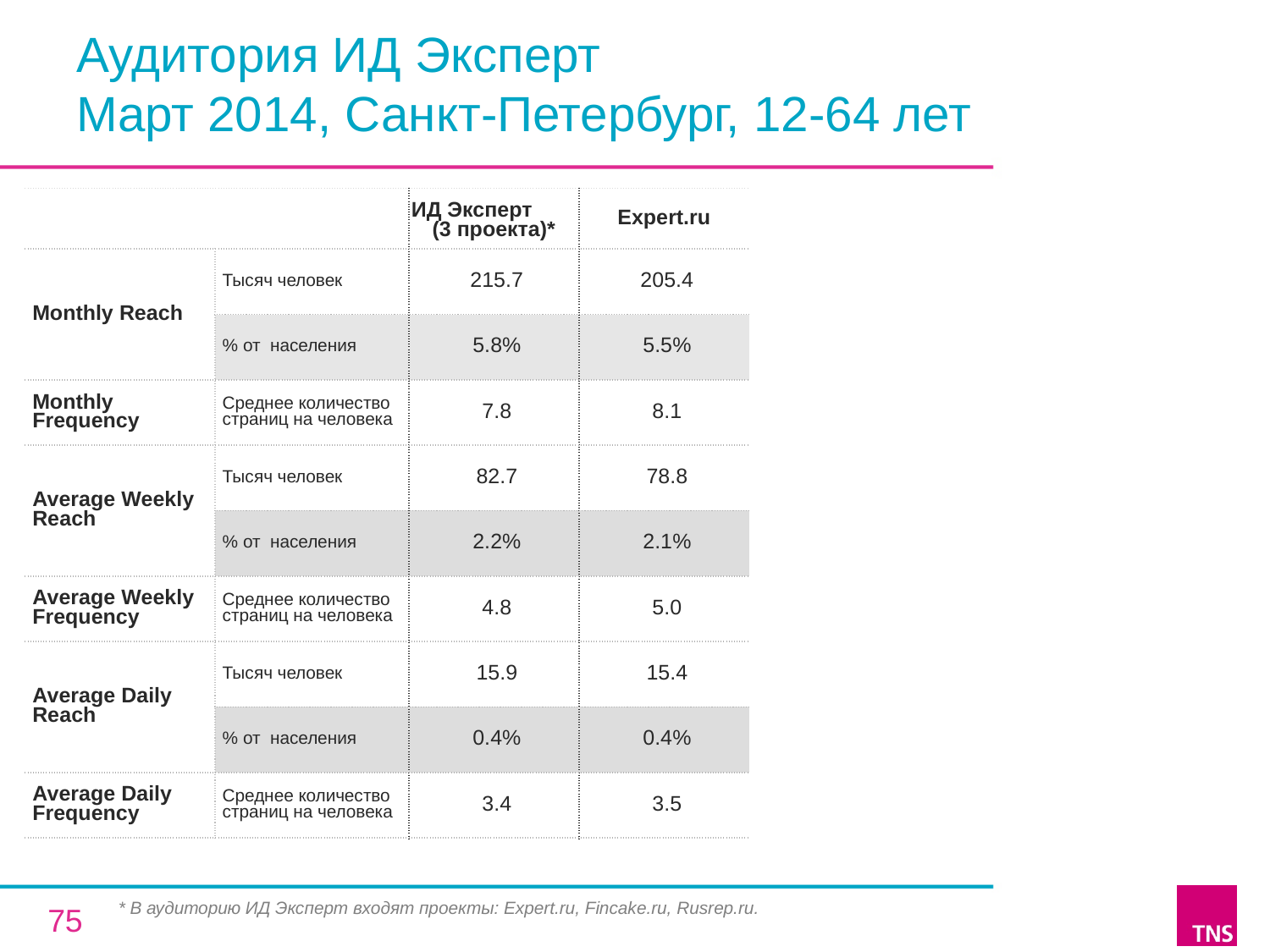

# Аудитория ИД Эксперт Март 2014, Санкт-Петербург, 12-64 лет
|  |  | ИД Эксперт (3 проекта)\* | Expert.ru |
| --- | --- | --- | --- |
| Monthly Reach | Тысяч человек | 215.7 | 205.4 |
|  | % от населения | 5.8% | 5.5% |
| Monthly Frequency | Среднее количество страниц на человека | 7.8 | 8.1 |
| Average Weekly Reach | Тысяч человек | 82.7 | 78.8 |
|  | % от населения | 2.2% | 2.1% |
| Average Weekly Frequency | Среднее количество страниц на человека | 4.8 | 5.0 |
| Average Daily Reach | Тысяч человек | 15.9 | 15.4 |
|  | % от населения | 0.4% | 0.4% |
| Average Daily Frequency | Среднее количество страниц на человека | 3.4 | 3.5 |
* В аудиторию ИД Эксперт входят проекты: Expert.ru, Fincake.ru, Rusrep.ru.
75